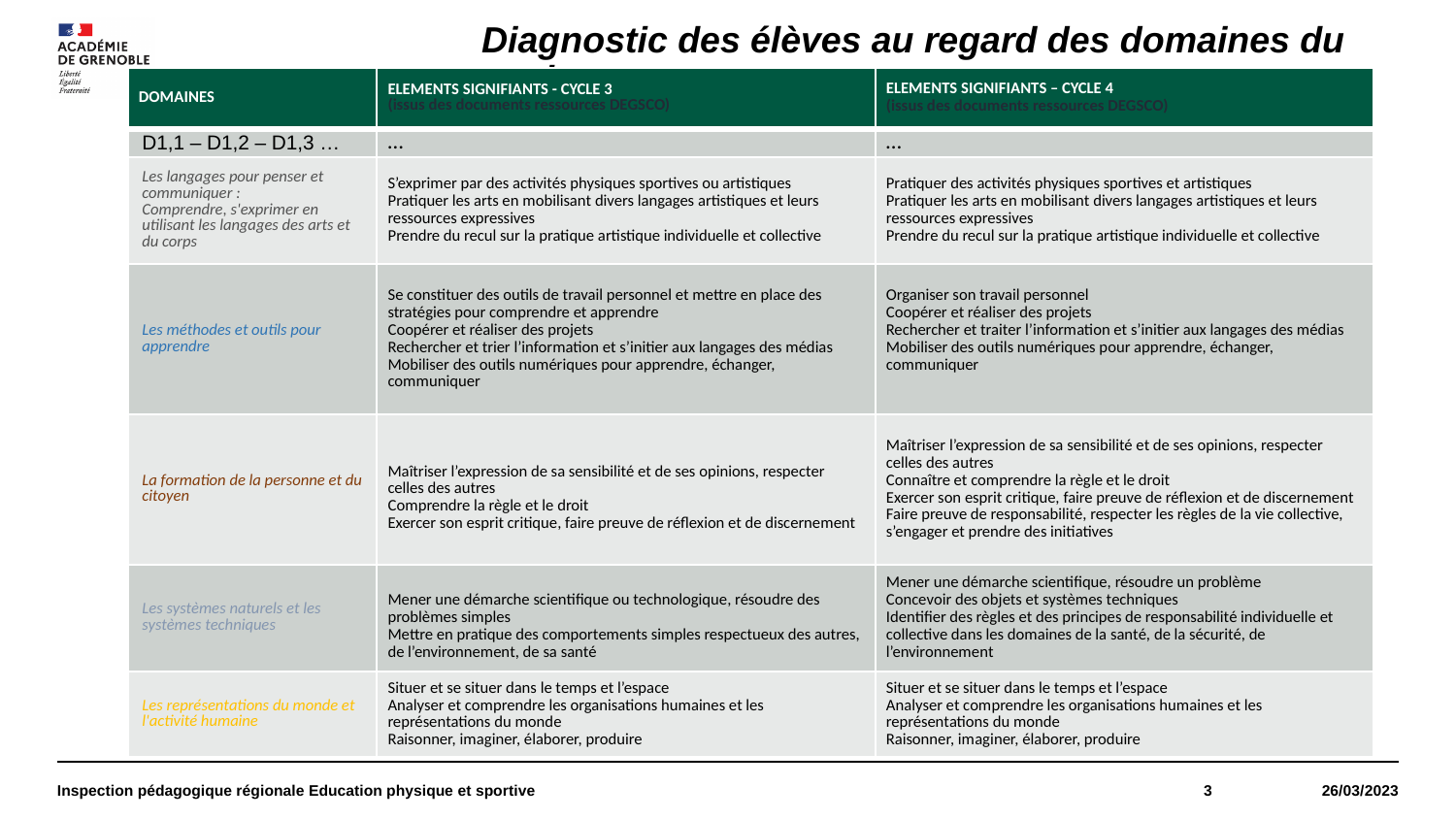

# Diagnostic des élèves au regard des domaines du socle
| DOMAINES | ELEMENTS SIGNIFIANTS - CYCLE 3 (issus des documents ressources DEGSCO) | ELEMENTS SIGNIFIANTS – CYCLE 4 (issus des documents ressources DEGSCO) |
| --- | --- | --- |
| D1,1 – D1,2 – D1,3 … | … | … |
| Les langages pour penser et communiquer : Comprendre, s'exprimer en utilisant les langages des arts et du corps | S’exprimer par des activités physiques sportives ou artistiques Pratiquer les arts en mobilisant divers langages artistiques et leurs ressources expressives Prendre du recul sur la pratique artistique individuelle et collective | Pratiquer des activités physiques sportives et artistiques Pratiquer les arts en mobilisant divers langages artistiques et leurs ressources expressives Prendre du recul sur la pratique artistique individuelle et collective |
| Les méthodes et outils pour apprendre | Se constituer des outils de travail personnel et mettre en place des stratégies pour comprendre et apprendre Coopérer et réaliser des projets Rechercher et trier l’information et s’initier aux langages des médias Mobiliser des outils numériques pour apprendre, échanger, communiquer | Organiser son travail personnel Coopérer et réaliser des projets Rechercher et traiter l’information et s’initier aux langages des médias Mobiliser des outils numériques pour apprendre, échanger, communiquer |
| La formation de la personne et du citoyen | Maîtriser l’expression de sa sensibilité et de ses opinions, respecter celles des autres Comprendre la règle et le droit Exercer son esprit critique, faire preuve de réflexion et de discernement | Maîtriser l’expression de sa sensibilité et de ses opinions, respecter celles des autres Connaître et comprendre la règle et le droit Exercer son esprit critique, faire preuve de réflexion et de discernement Faire preuve de responsabilité, respecter les règles de la vie collective, s’engager et prendre des initiatives |
| Les systèmes naturels et les systèmes techniques | Mener une démarche scientifique ou technologique, résoudre des problèmes simples Mettre en pratique des comportements simples respectueux des autres, de l’environnement, de sa santé | Mener une démarche scientifique, résoudre un problème Concevoir des objets et systèmes techniques Identifier des règles et des principes de responsabilité individuelle et collective dans les domaines de la santé, de la sécurité, de l’environnement |
| Les représentations du monde et l'activité humaine | Situer et se situer dans le temps et l’espace Analyser et comprendre les organisations humaines et les représentations du monde Raisonner, imaginer, élaborer, produire | Situer et se situer dans le temps et l’espace Analyser et comprendre les organisations humaines et les représentations du monde Raisonner, imaginer, élaborer, produire |
Inspection pédagogique régionale Education physique et sportive
3
26/03/2023